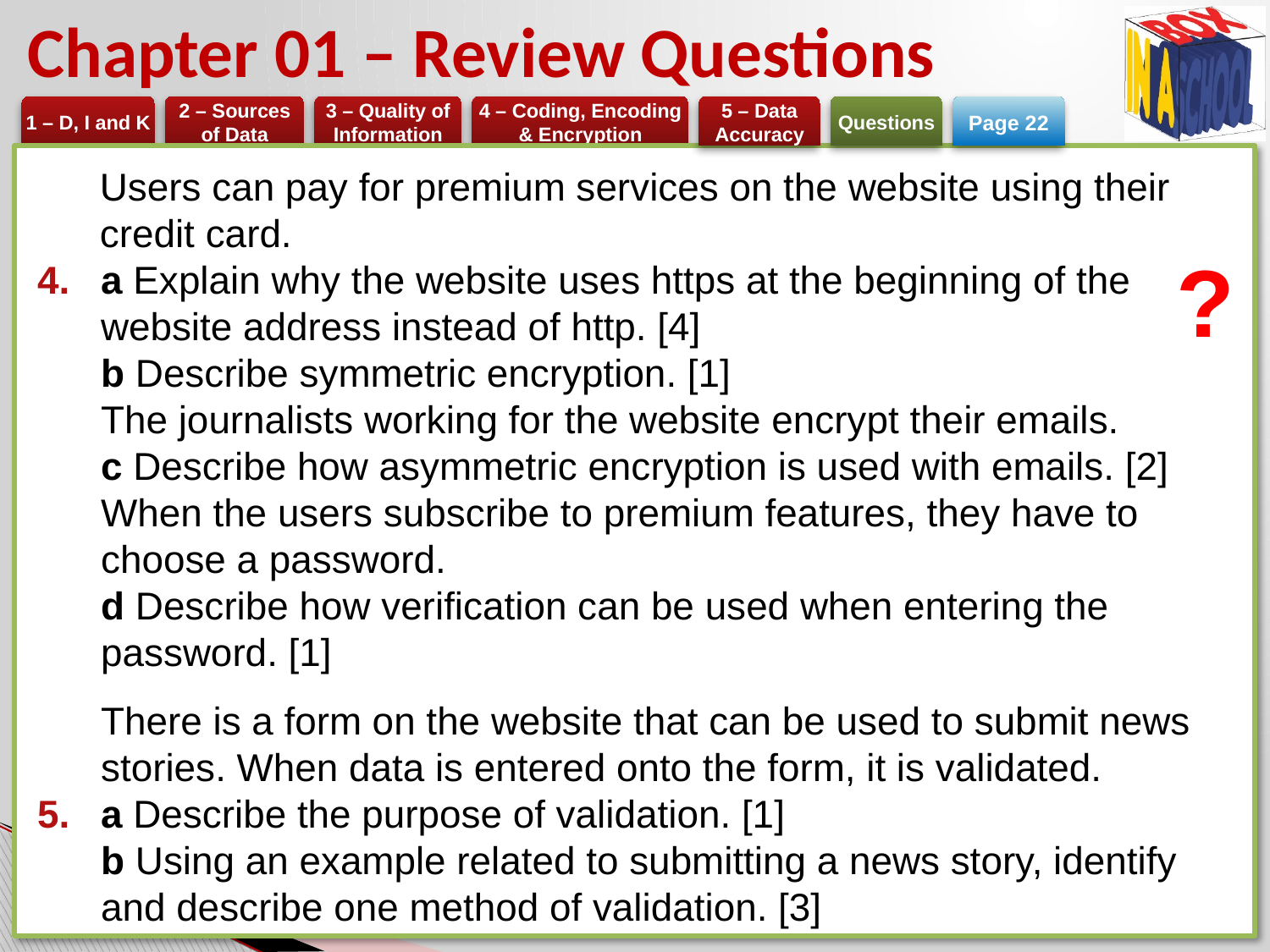

# Chapter 01 – Review Questions
Page 22
Users can pay for premium services on the website using their credit card.
a Explain why the website uses https at the beginning of the website address instead of http. [4]
b Describe symmetric encryption. [1]
The journalists working for the website encrypt their emails.
c Describe how asymmetric encryption is used with emails. [2]
When the users subscribe to premium features, they have to choose a password.
d Describe how verification can be used when entering the password. [1]
There is a form on the website that can be used to submit news stories. When data is entered onto the form, it is validated.
a Describe the purpose of validation. [1]
b Using an example related to submitting a news story, identify and describe one method of validation. [3]
?